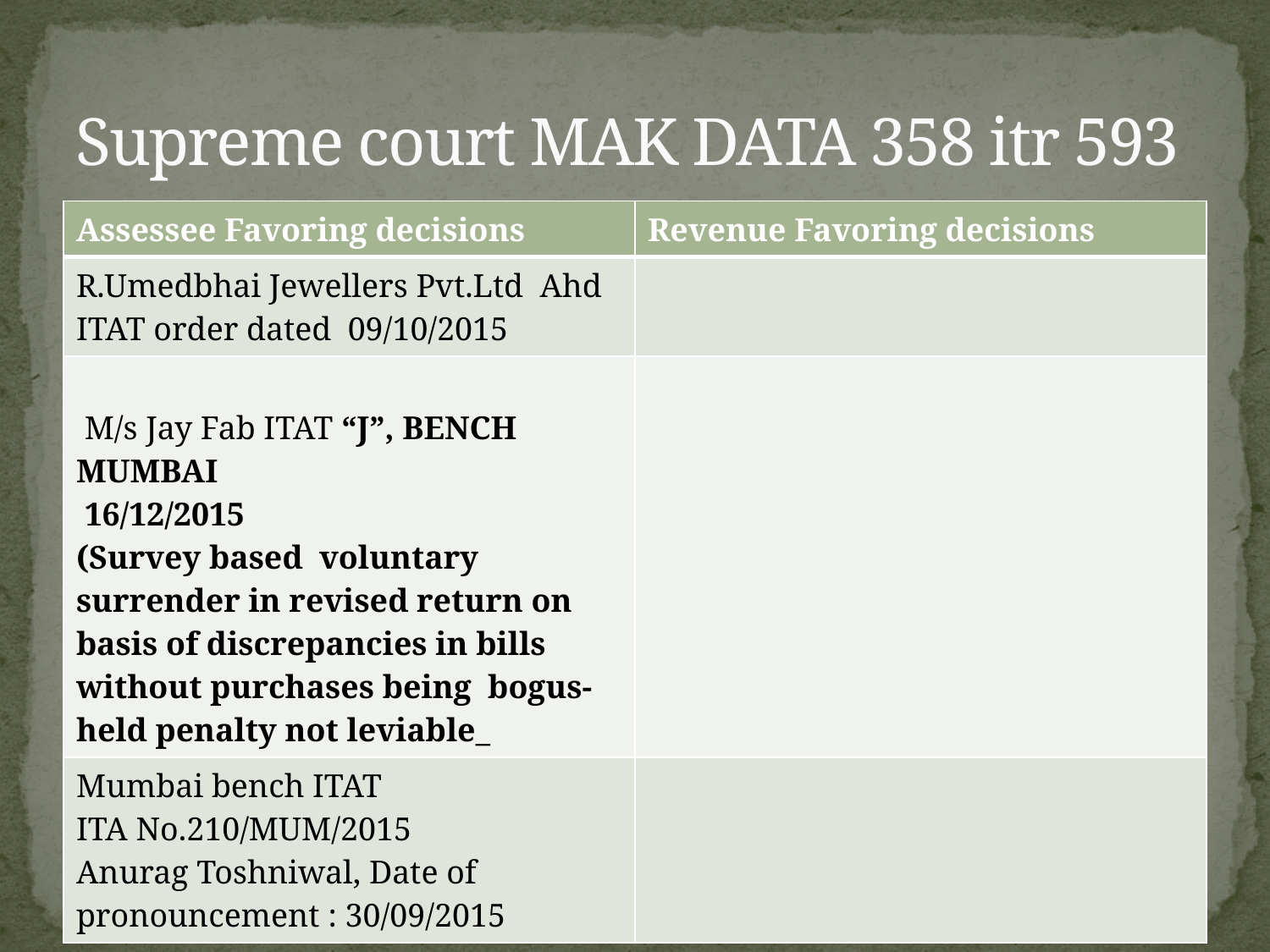

# Supreme court MAK DATA 358 itr 593
| Assessee Favoring decisions | Revenue Favoring decisions |
| --- | --- |
| R.Umedbhai Jewellers Pvt.Ltd Ahd ITAT order dated 09/10/2015 |  |
| M/s Jay Fab ITAT “J”, BENCH MUMBAI 16/12/2015 (Survey based voluntary surrender in revised return on basis of discrepancies in bills without purchases being bogus- held penalty not leviable\_ |  |
| Mumbai bench ITAT ITA No.210/MUM/2015 Anurag Toshniwal, Date of pronouncement : 30/09/2015 |  |